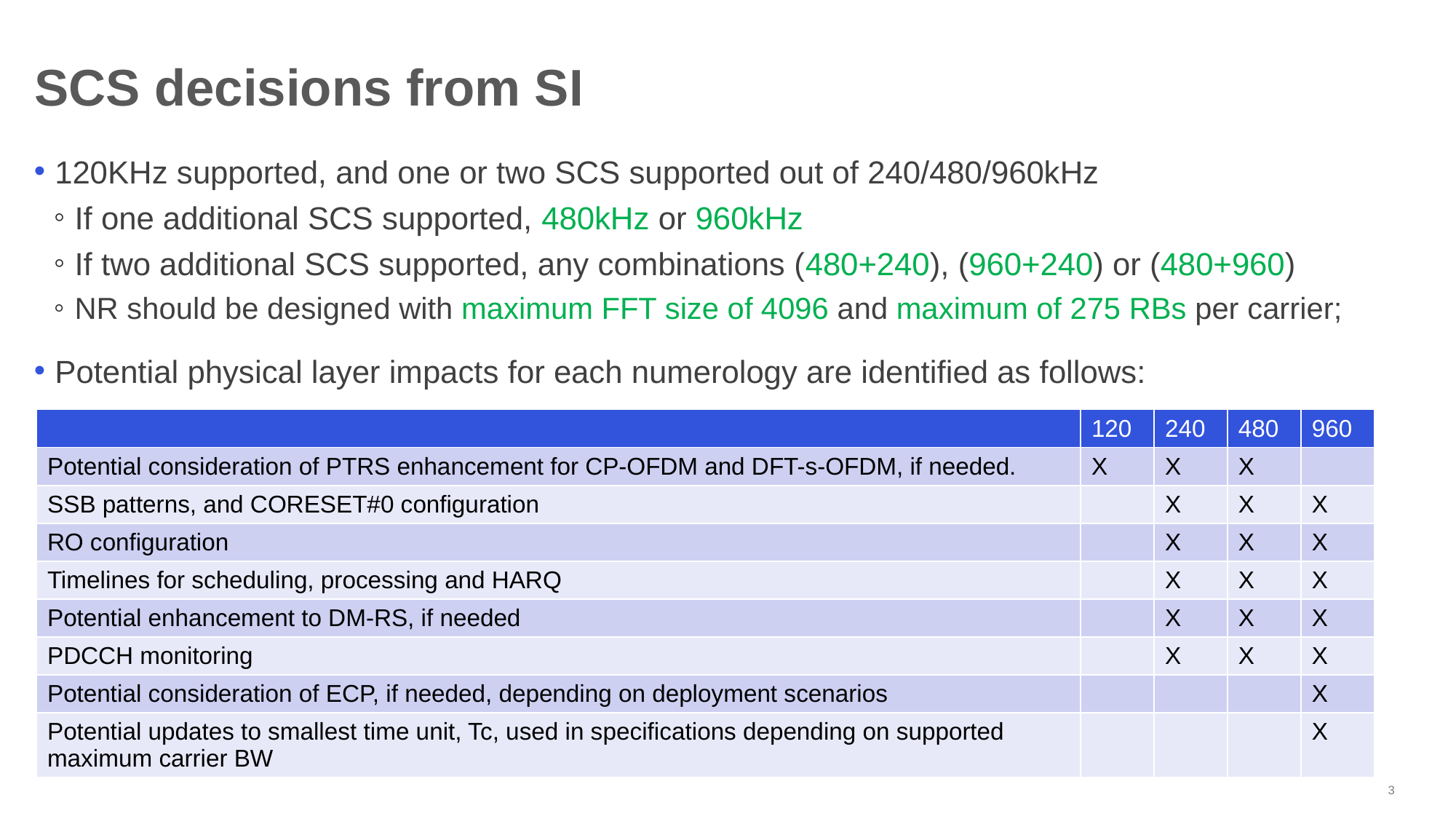

# SCS decisions from SI
120KHz supported, and one or two SCS supported out of 240/480/960kHz
If one additional SCS supported, 480kHz or 960kHz
If two additional SCS supported, any combinations (480+240), (960+240) or (480+960)
NR should be designed with maximum FFT size of 4096 and maximum of 275 RBs per carrier;
Potential physical layer impacts for each numerology are identified as follows:

|  | 120 | 240 | 480 | 960 |
| --- | --- | --- | --- | --- |
| Potential consideration of PTRS enhancement for CP-OFDM and DFT-s-OFDM, if needed. | X | X | X |  |
| SSB patterns, and CORESET#0 configuration |  | X | X | X |
| RO configuration |  | X | X | X |
| Timelines for scheduling, processing and HARQ |  | X | X | X |
| Potential enhancement to DM-RS, if needed |  | X | X | X |
| PDCCH monitoring |  | X | X | X |
| Potential consideration of ECP, if needed, depending on deployment scenarios |  |  |  | X |
| Potential updates to smallest time unit, Tc, used in specifications depending on supported maximum carrier BW |  |  |  | X |